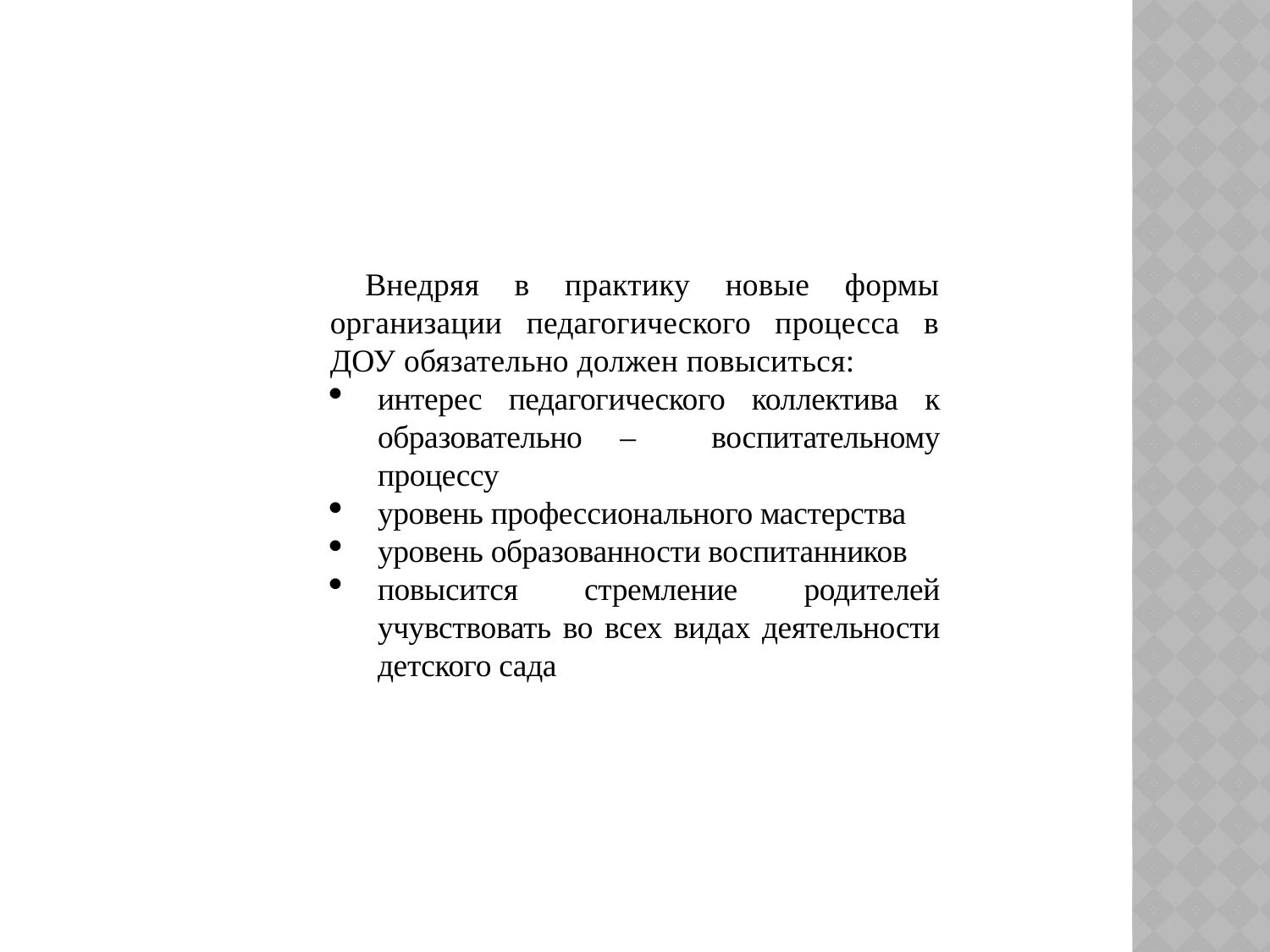

Внедряя в практику новые формы организации педагогического процесса в ДОУ обязательно должен повыситься:
интерес педагогического коллектива к образовательно –  воспитательному процессу
уровень профессионального мастерства
уровень образованности воспитанников
повысится стремление родителей учувствовать во всех видах деятельности детского сада